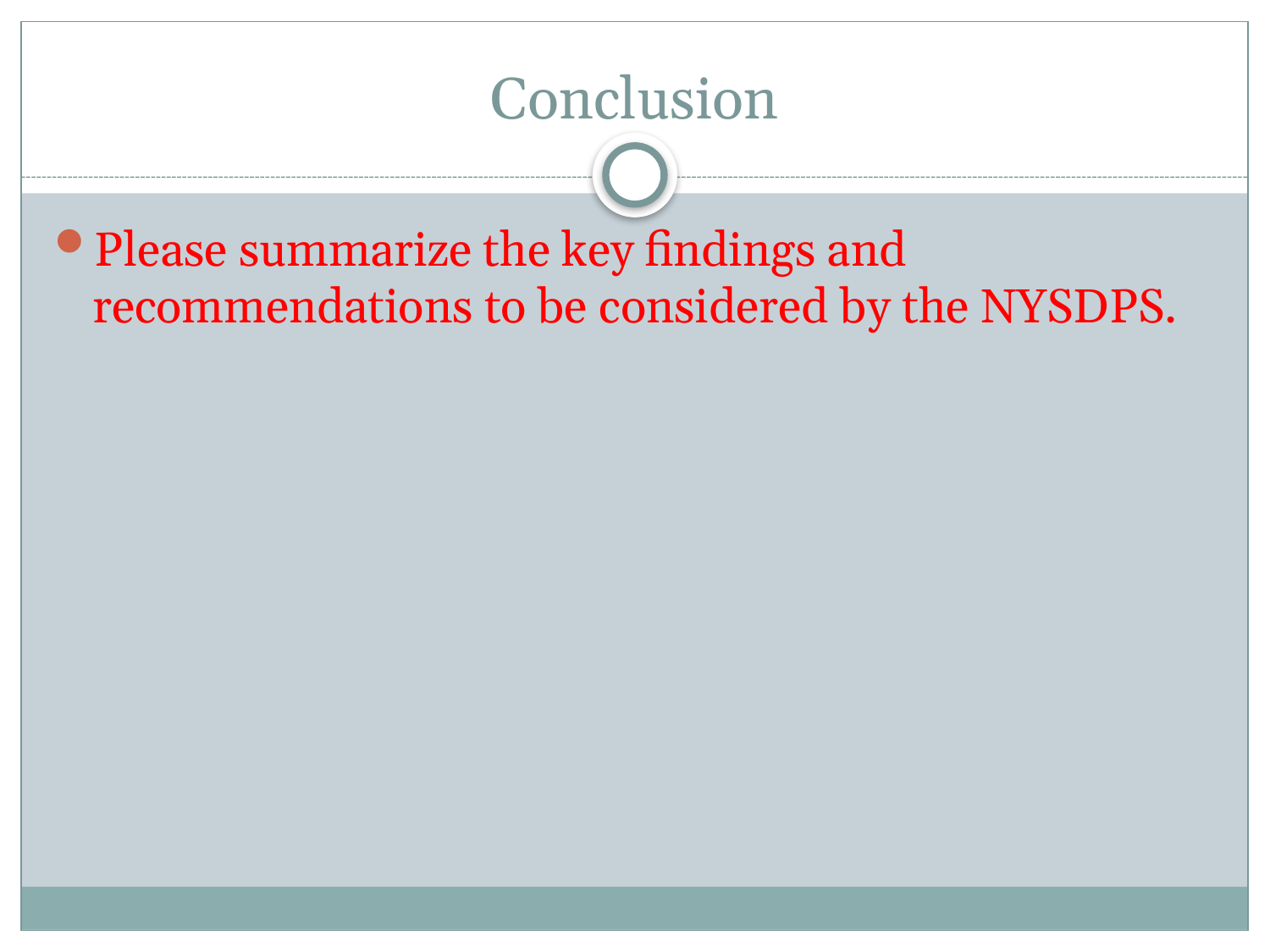

# Conclusion
Please summarize the key findings and recommendations to be considered by the NYSDPS.